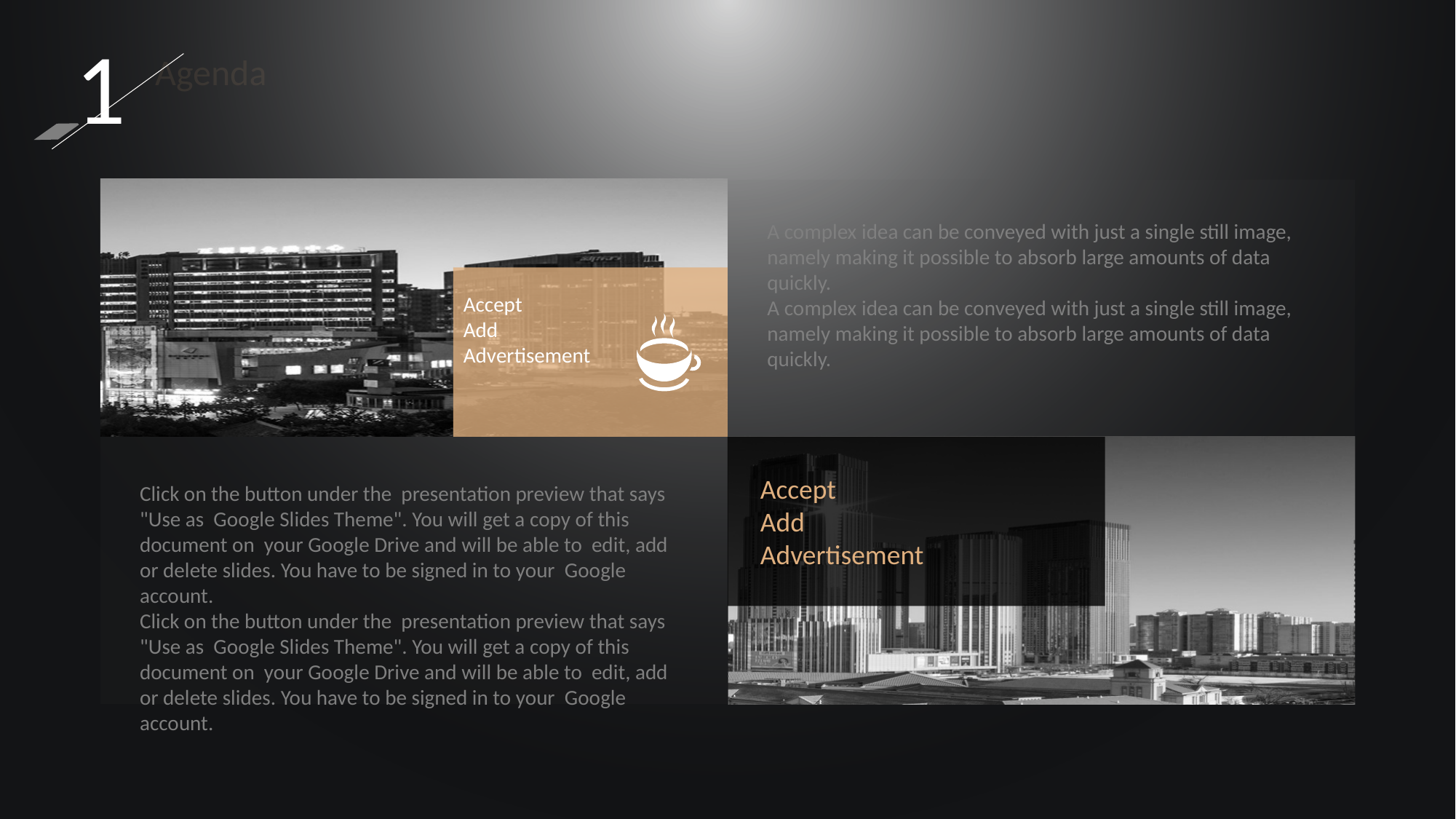

1

Agenda

A complex idea can be conveyed with just a single still image, namely making it possible to absorb large amounts of data quickly.
A complex idea can be conveyed with just a single still image, namely making it possible to absorb large amounts of data quickly.

Accept
Add
Advertisement

Accept
Add
Advertisement
Click on the button under the  presentation preview that says "Use as  Google Slides Theme". You will get a copy of this document on  your Google Drive and will be able to  edit, add or delete slides. You have to be signed in to your  Google account.
Click on the button under the  presentation preview that says "Use as  Google Slides Theme". You will get a copy of this document on  your Google Drive and will be able to  edit, add or delete slides. You have to be signed in to your  Google account.